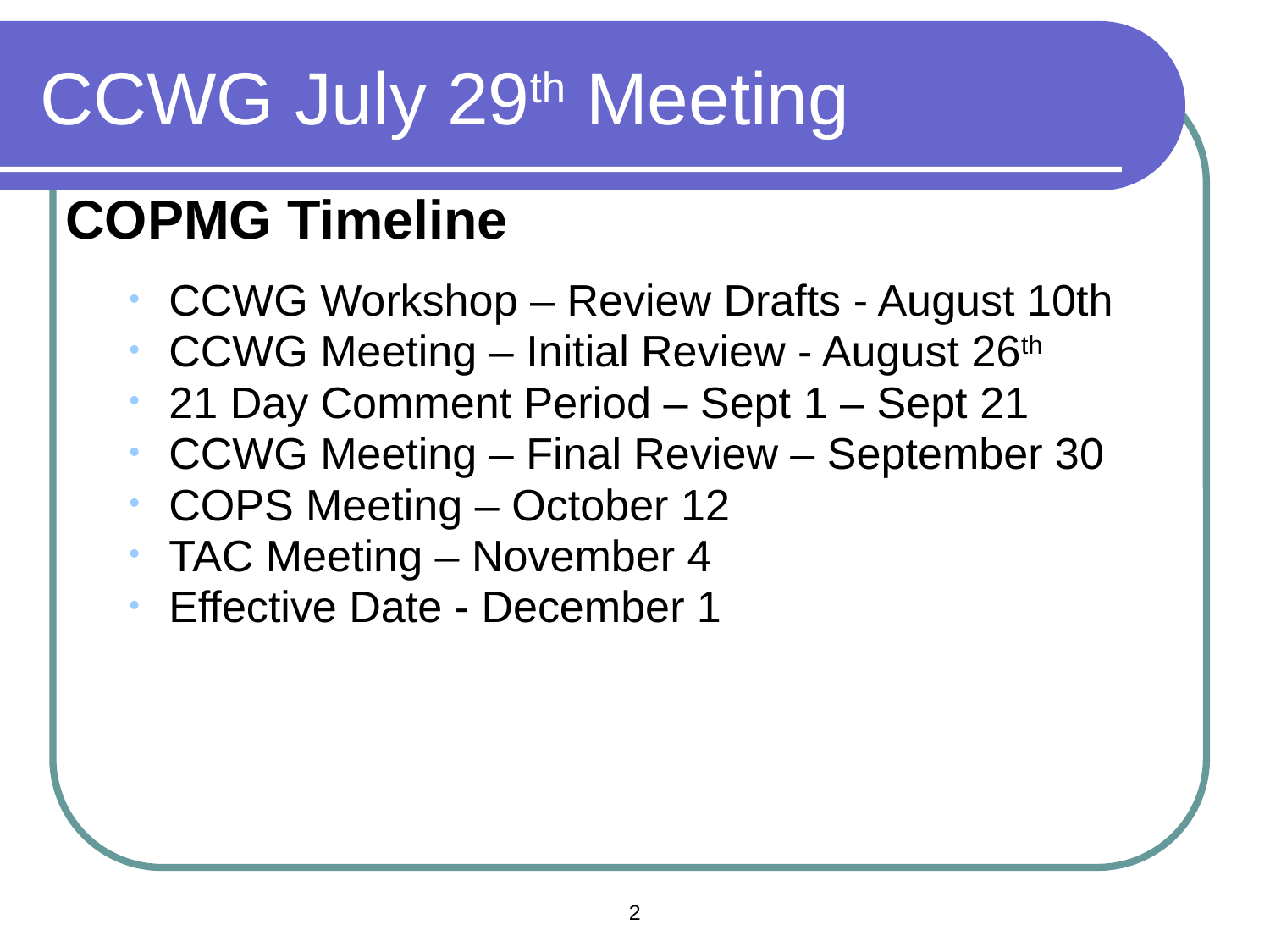

# CCWG July 29th Meeting
COPMG Timeline

CCWG Workshop – Review Drafts - August 10th
CCWG Meeting – Initial Review - August 26th
21 Day Comment Period – Sept 1 – Sept 21
CCWG Meeting – Final Review – September 30
COPS Meeting – October 12
TAC Meeting – November 4
Effective Date - December 1
2